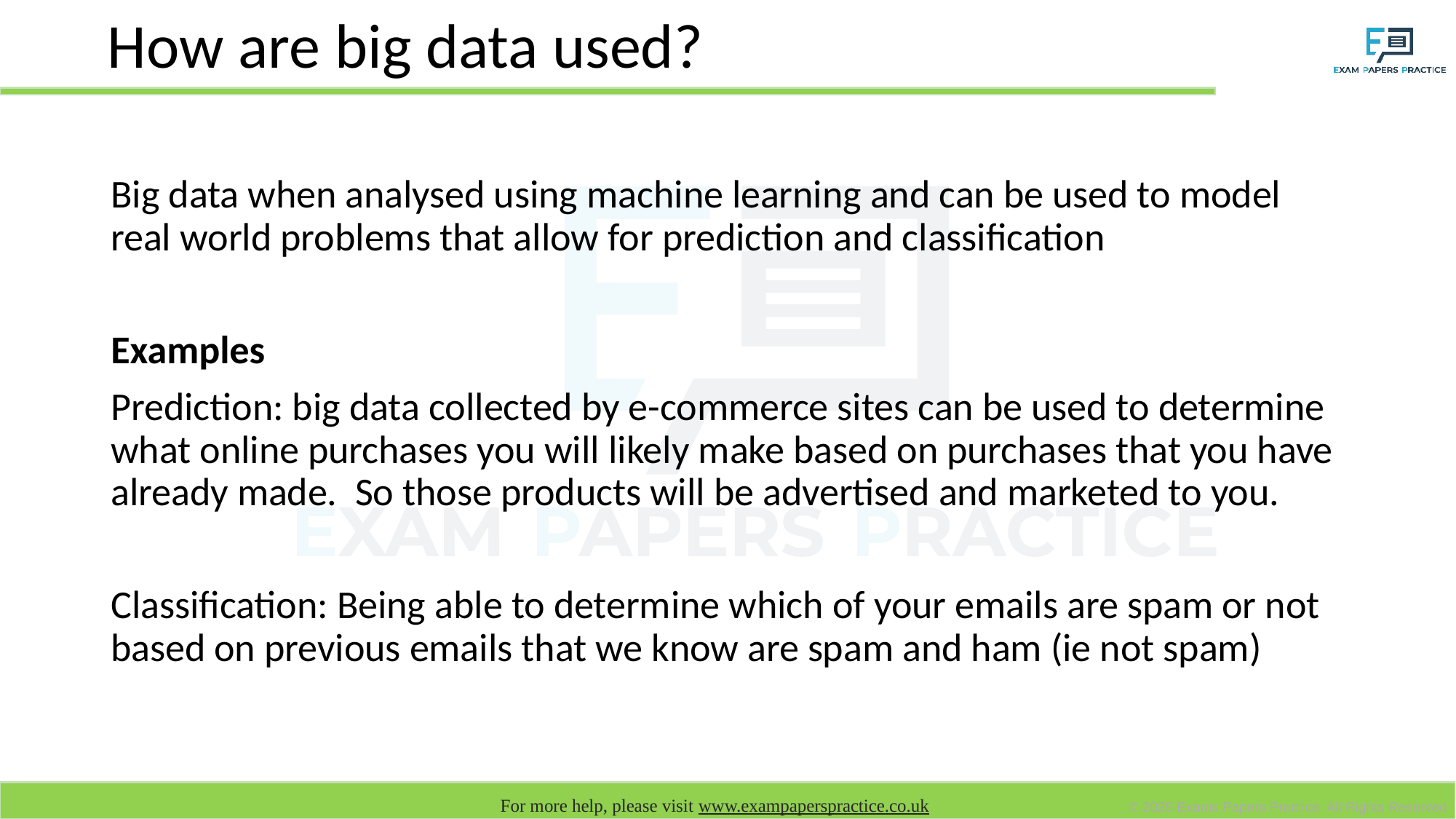

# How are big data used?
Big data when analysed using machine learning and can be used to model real world problems that allow for prediction and classification

Examples
Prediction: big data collected by e-commerce sites can be used to determine what online purchases you will likely make based on purchases that you have already made.  So those products will be advertised and marketed to you.

Classification: Being able to determine which of your emails are spam or not based on previous emails that we know are spam and ham (ie not spam)